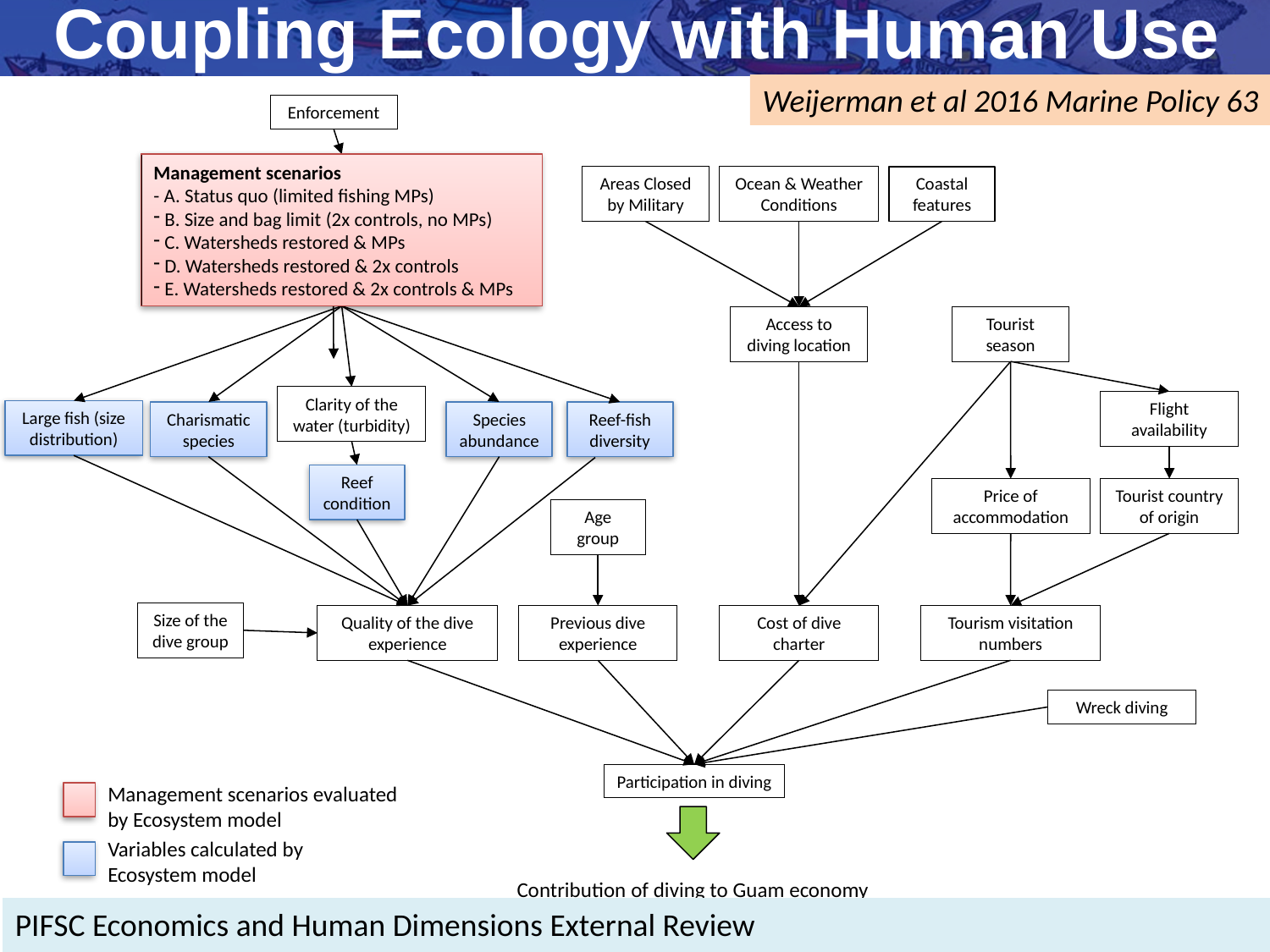

Coupling Ecology with Human Use
Weijerman et al 2016 Marine Policy 63
Enforcement
Management scenarios
- A. Status quo (limited fishing MPs)
 B. Size and bag limit (2x controls, no MPs)
 C. Watersheds restored & MPs
 D. Watersheds restored & 2x controls
 E. Watersheds restored & 2x controls & MPs
Areas Closed by Military
Ocean & Weather Conditions
Coastal features
Access to diving location
Tourist season
Clarity of the water (turbidity)
Flight availability
Large fish (size distribution)
Charismatic species
Species abundance
Reef-fish diversity
Reef condition
Price of accommodation
Tourist country of origin
Age group
Size of the dive group
Quality of the dive experience
Previous dive experience
Cost of dive charter
Tourism visitation numbers
Wreck diving
Participation in diving
Management scenarios evaluated by Ecosystem model

Variables calculated by Ecosystem model

Contribution of diving to Guam economy
PIFSC Economics and Human Dimensions External Review					Aug 2, 2017